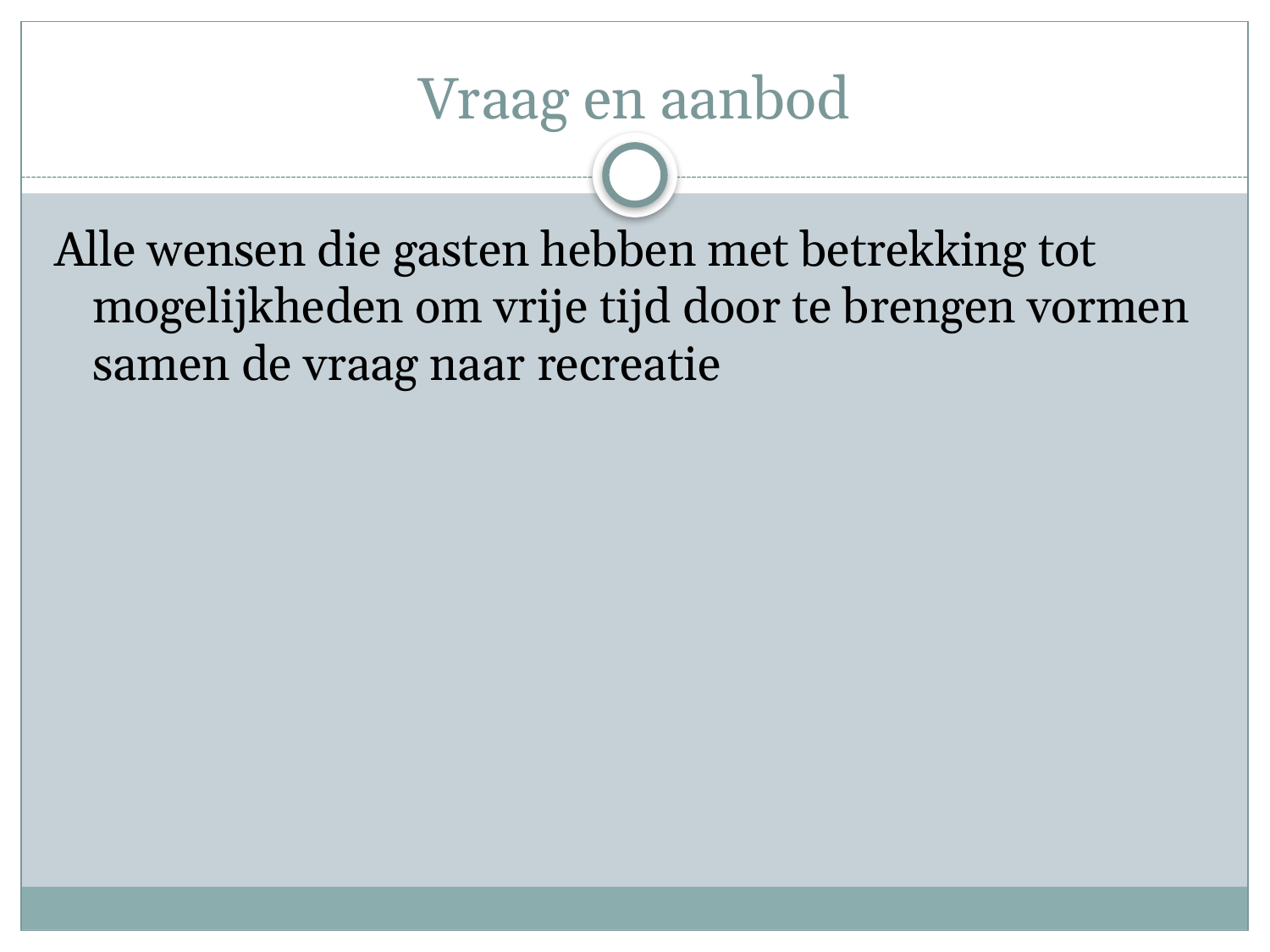

# Vraag en aanbod
Alle wensen die gasten hebben met betrekking tot mogelijkheden om vrije tijd door te brengen vormen samen de vraag naar recreatie